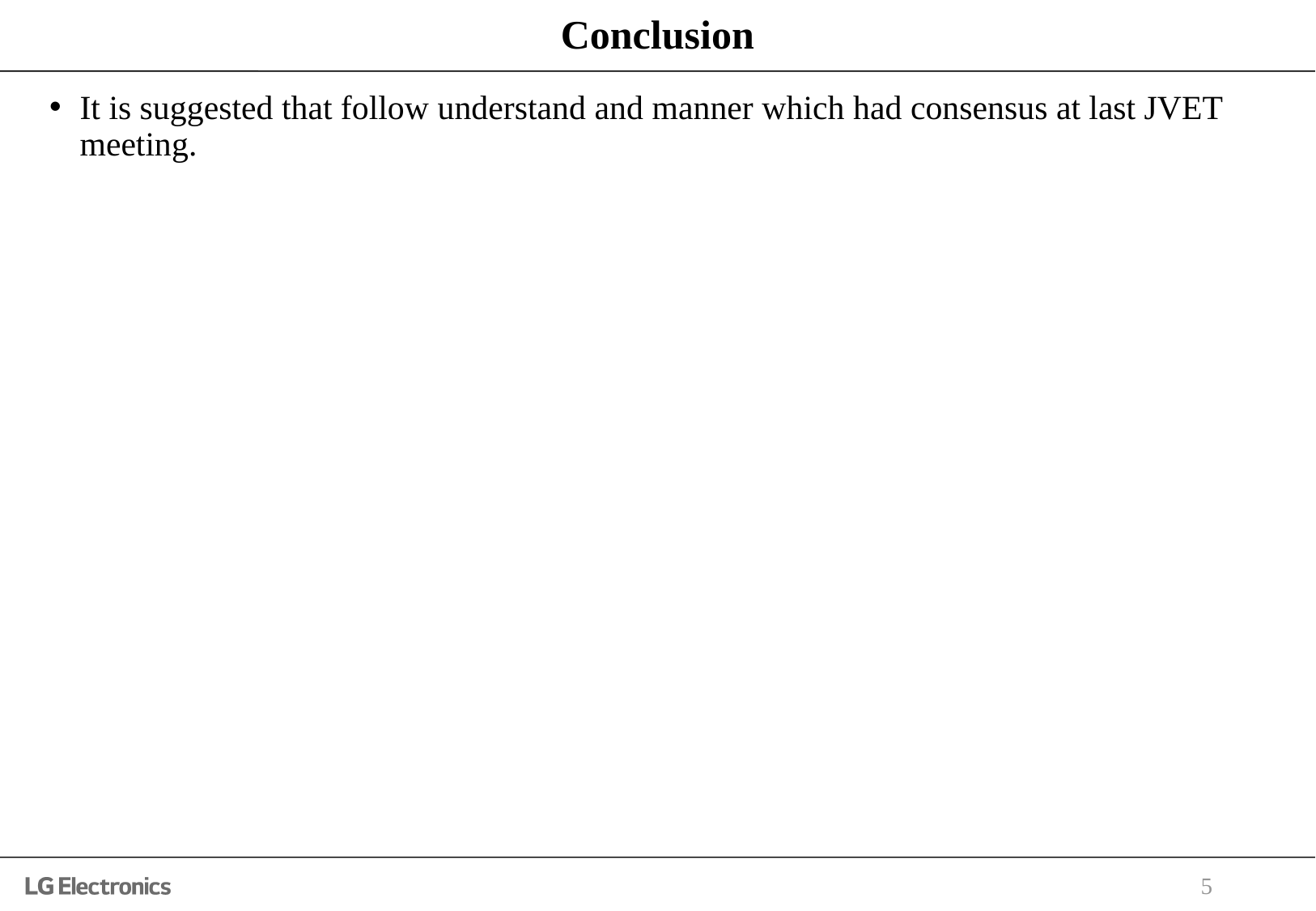

# Conclusion
It is suggested that follow understand and manner which had consensus at last JVET meeting.
5